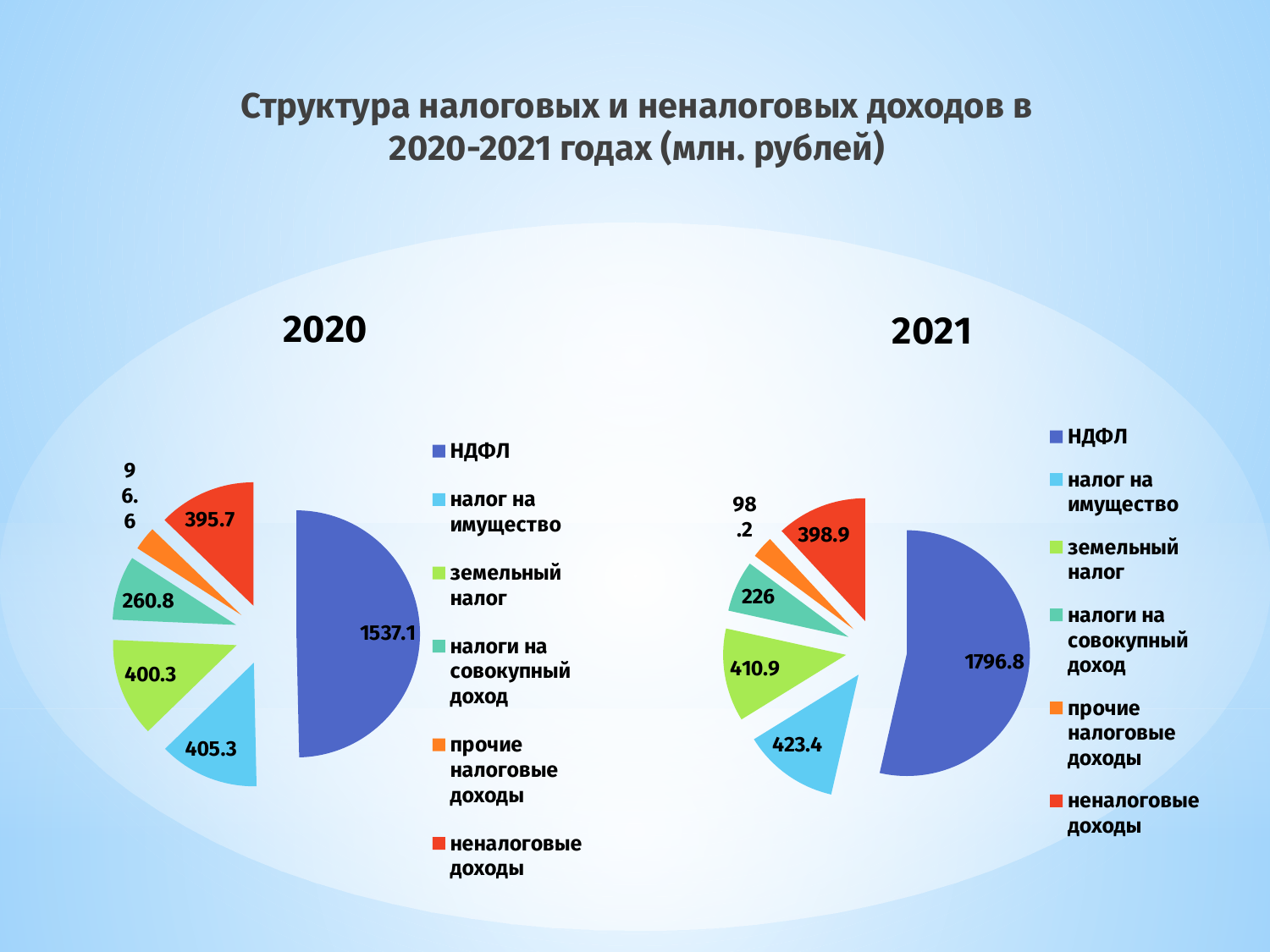

# Структура налоговых и неналоговых доходов в 2020-2021 годах (млн. рублей)

### Chart:

| Category | 2020 |
|---|---|
| НДФЛ | 1537.1 |
| налог на имущество  | 405.3 |
| земельный налог | 400.3 |
| налоги на совокупный доход  | 260.8 |
| прочие налоговые доходы | 96.6 |
| неналоговые доходы | 395.7 |

### Chart:

| Category | 2021 |
|---|---|
| НДФЛ | 1796.8 |
| налог на имущество  | 423.4 |
| земельный налог | 410.9 |
| налоги на совокупный доход  | 226.0 |
| прочие налоговые доходы  | 98.2 |
| неналоговые доходы | 398.9 |